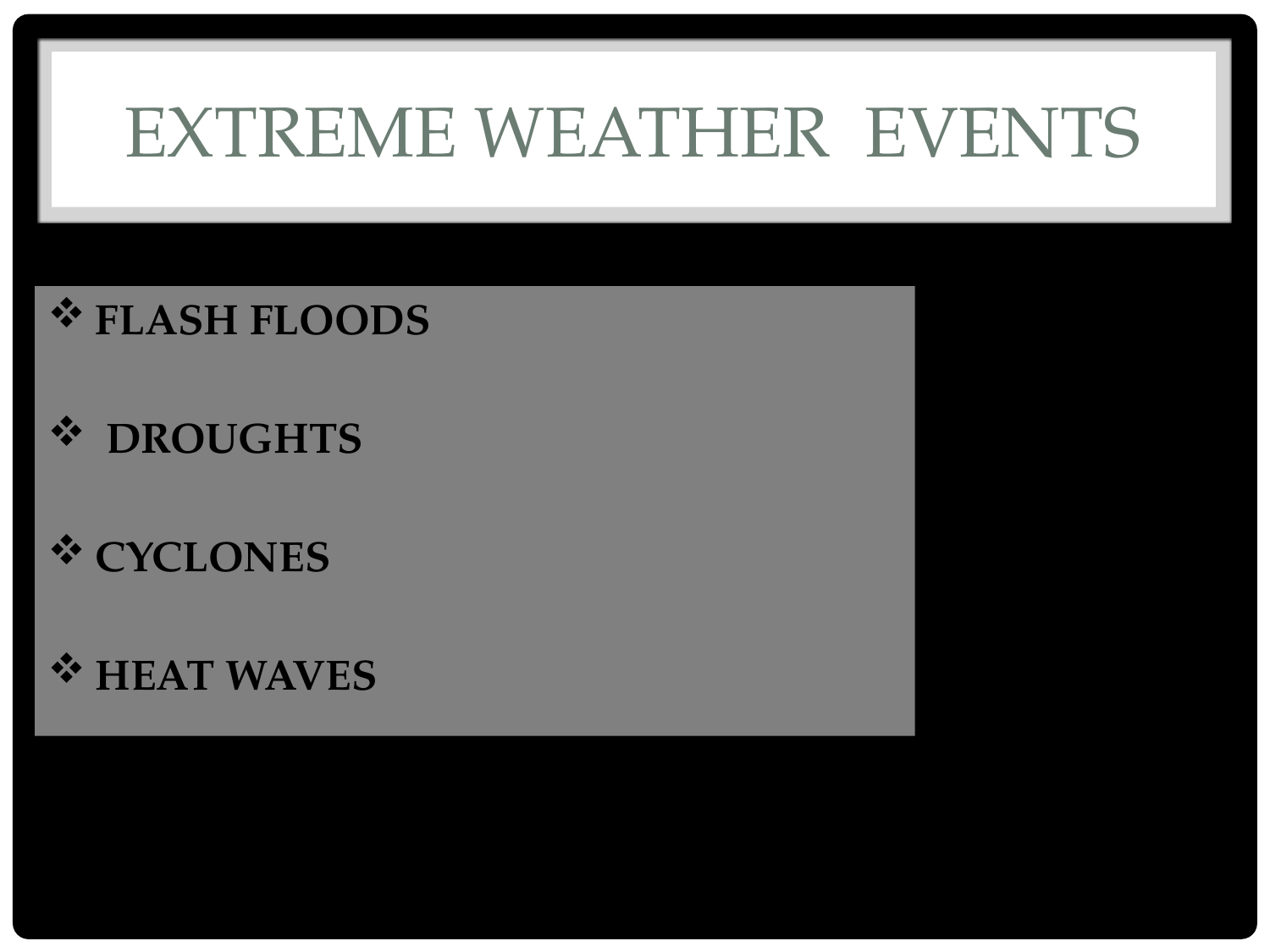

# Extreme weather  events
FLASH FLOODS

 DROUGHTS

CYCLONES

HEAT WAVES